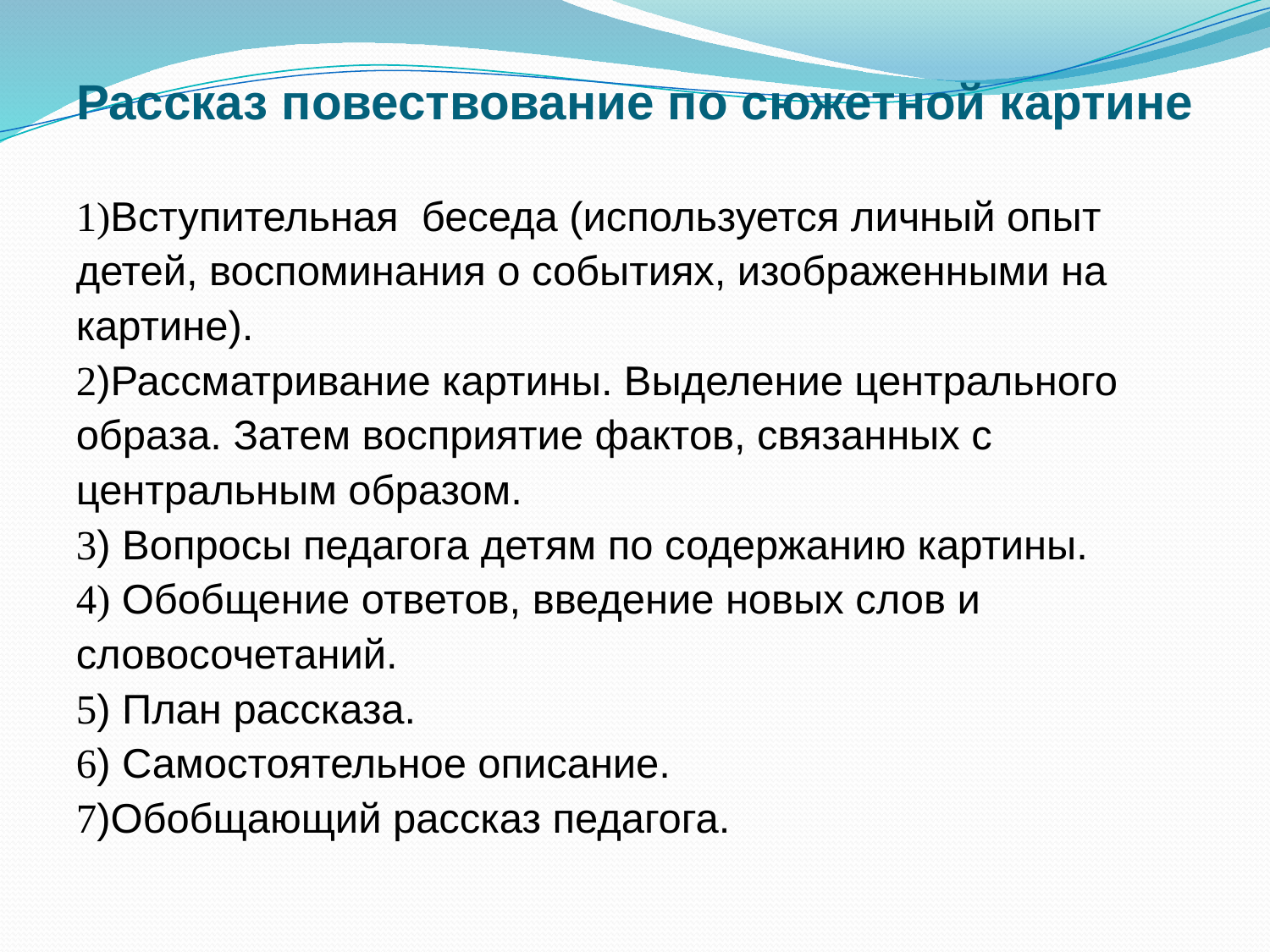

# Рассказ повествование по сюжетной картине
1)Вступительная  беседа (используется личный опыт детей, воспоминания о событиях, изображенными на картине).
2)Рассматривание картины. Выделение центрального образа. Затем восприятие фактов, связанных с центральным образом.
3) Вопросы педагога детям по содержанию картины.
4) Обобщение ответов, введение новых слов и словосочетаний.
5) План рассказа.
6) Самостоятельное описание.
7)Обобщающий рассказ педагога.